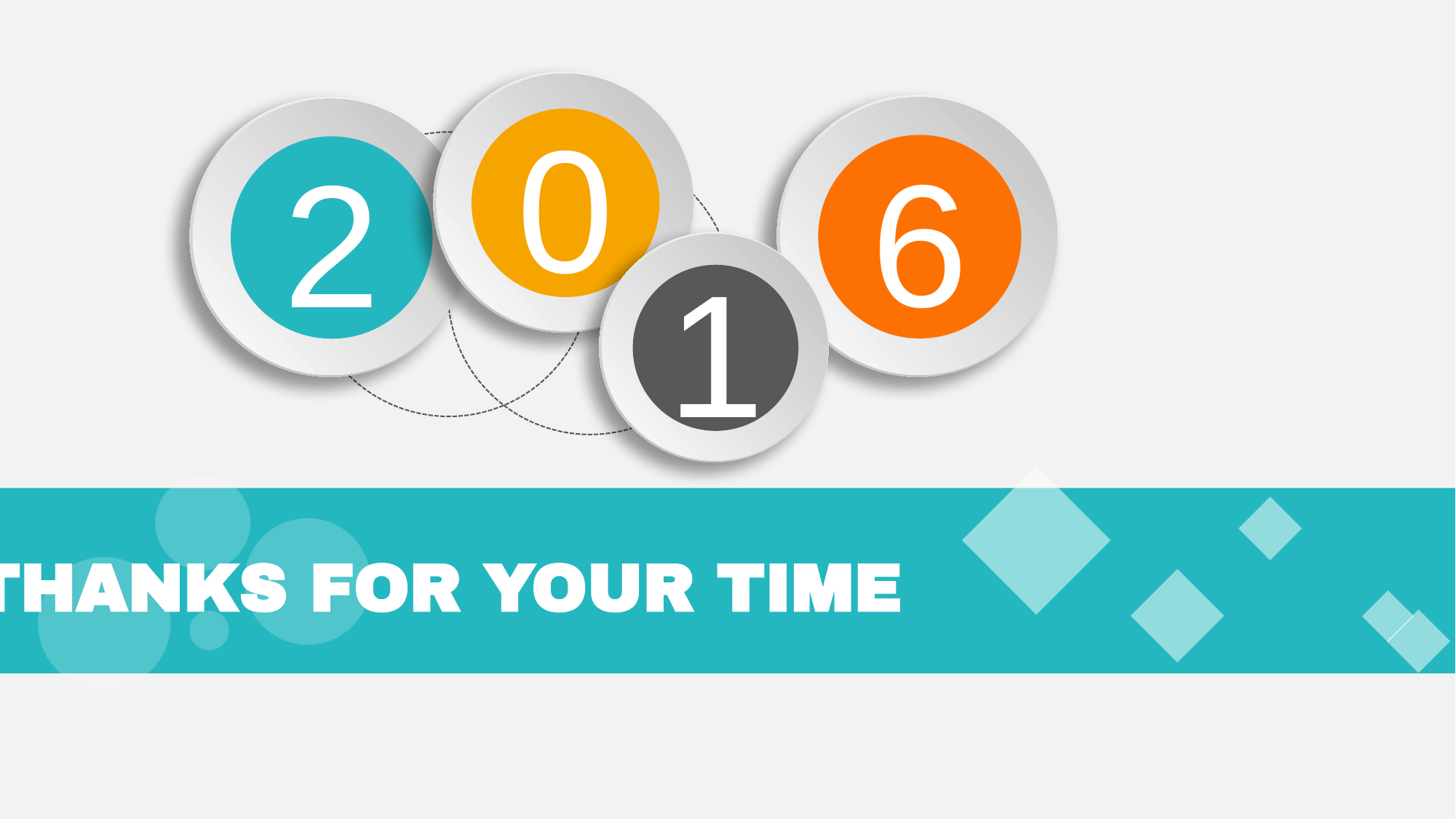

0

6
2

1

THANKS FOR YOUR TIME